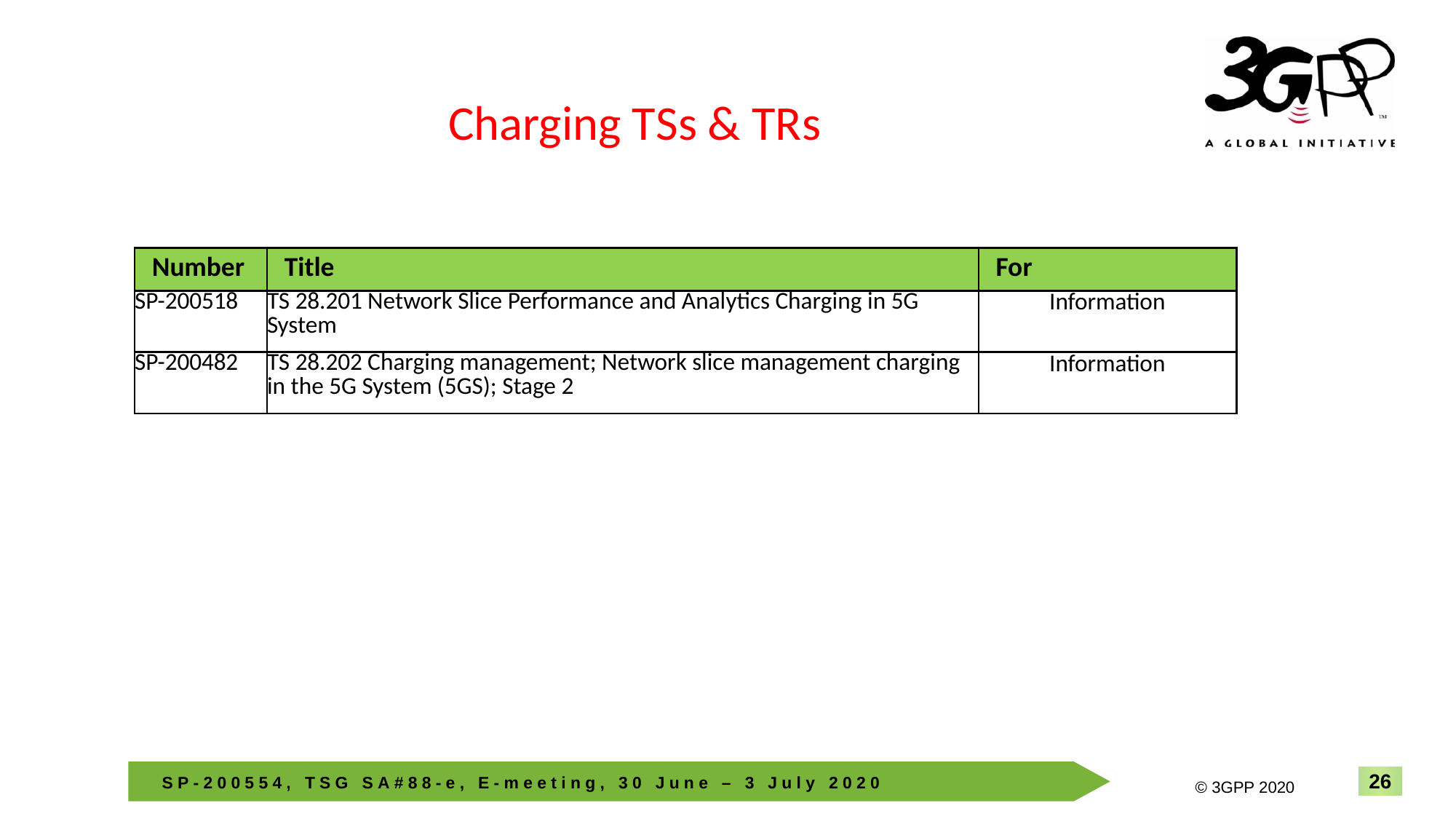

Charging TSs & TRs
| Number | Title | For |
| --- | --- | --- |
| SP-200518 | TS 28.201 Network Slice Performance and Analytics Charging in 5G System | Information |
| SP-200482 | TS 28.202 Charging management; Network slice management charging in the 5G System (5GS); Stage 2 | Information |